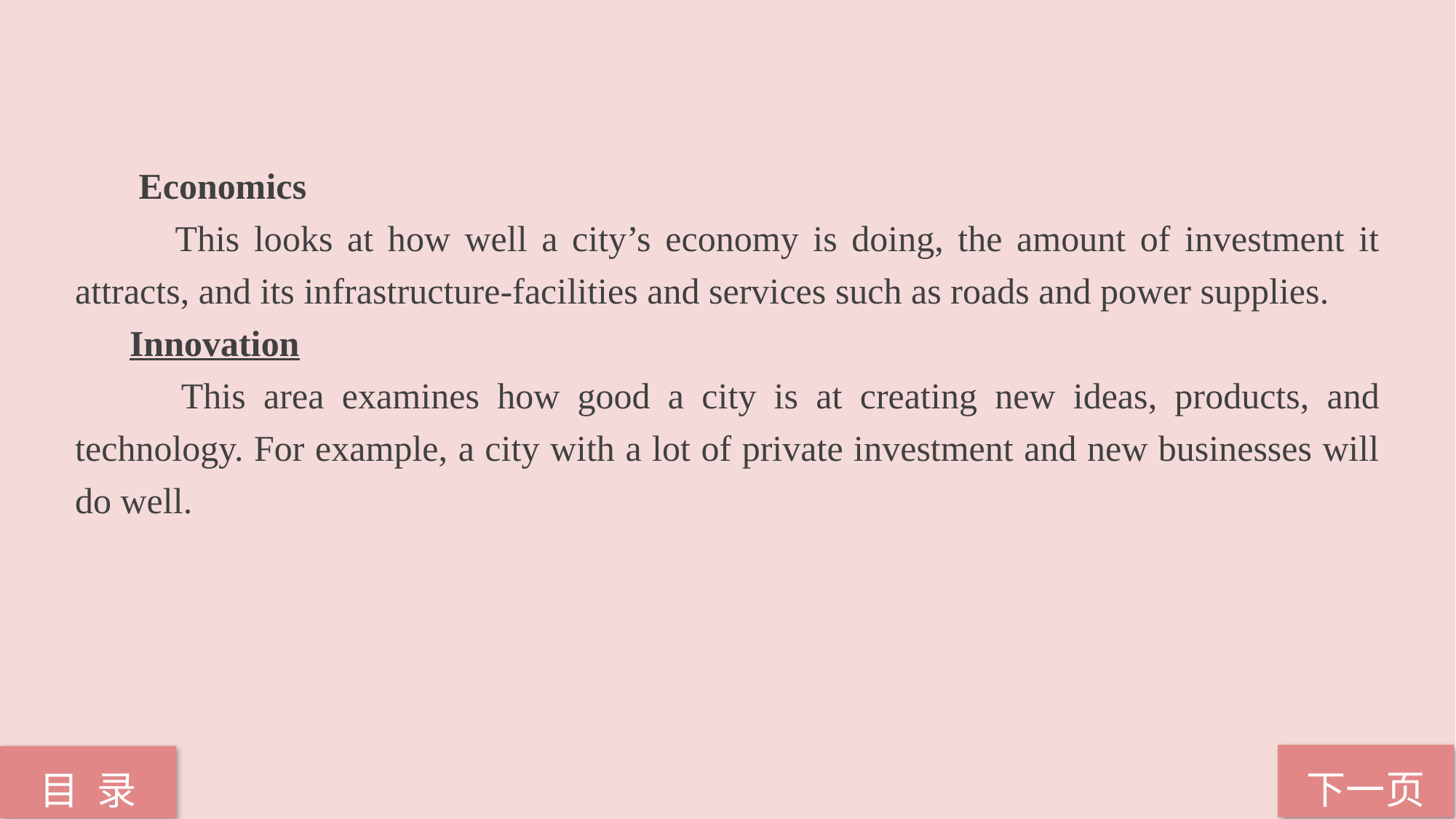

Economics
       This looks at how well a city’s economy is doing, the amount of investment it attracts, and its infrastructure-facilities and services such as roads and power supplies.
      Innovation
      This area examines how good a city is at creating new ideas, products, and technology. For example, a city with a lot of private investment and new businesses will do well.